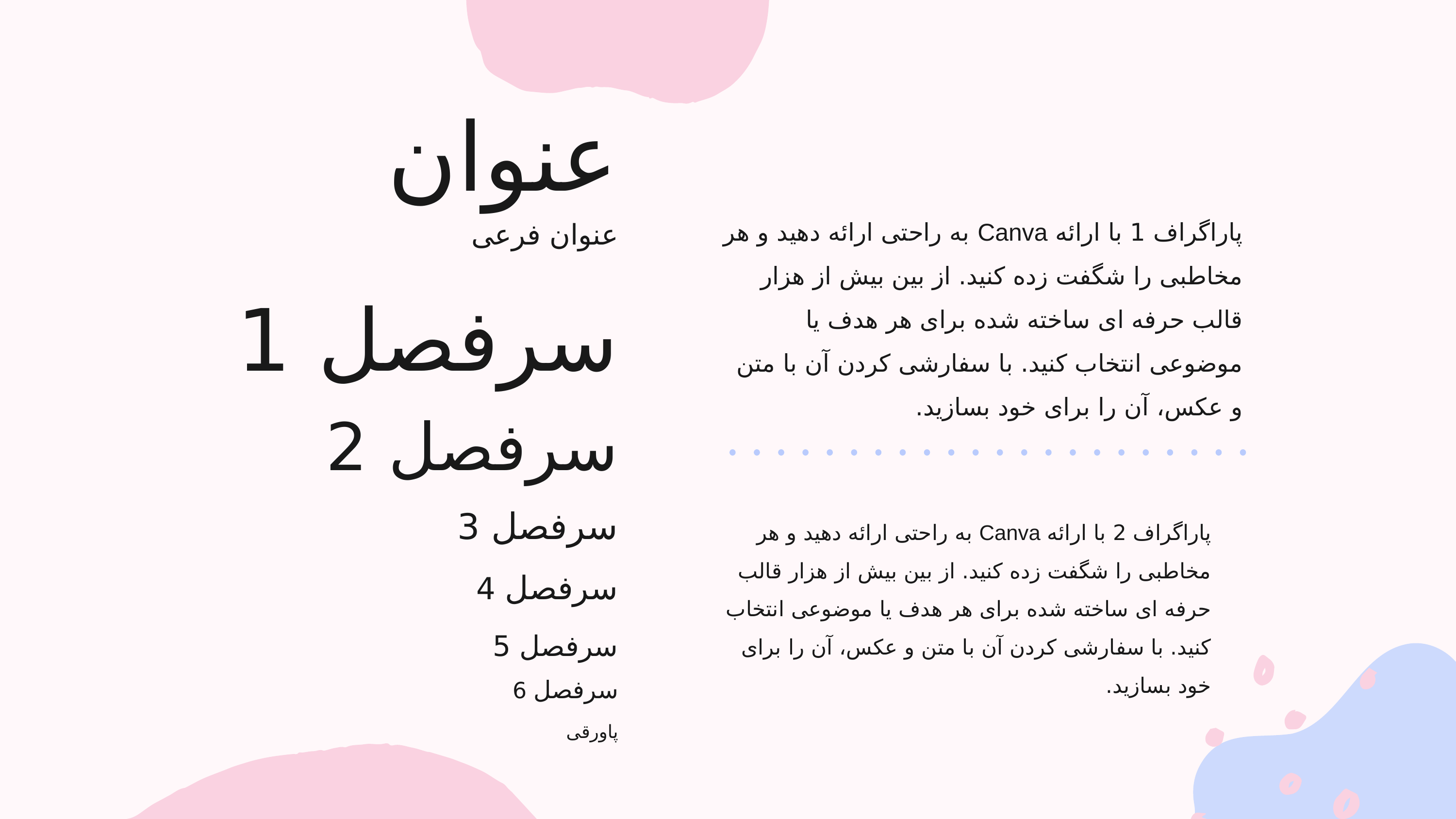

عنوان
پاراگراف 1 با ارائه Canva به راحتی ارائه دهید و هر مخاطبی را شگفت زده کنید. از بین بیش از هزار قالب حرفه ای ساخته شده برای هر هدف یا موضوعی انتخاب کنید. با سفارشی کردن آن با متن و عکس، آن را برای خود بسازید.
عنوان فرعی
سرفصل 1
سرفصل 2
سرفصل 3
پاراگراف 2 با ارائه Canva به راحتی ارائه دهید و هر مخاطبی را شگفت زده کنید. از بین بیش از هزار قالب حرفه ای ساخته شده برای هر هدف یا موضوعی انتخاب کنید. با سفارشی کردن آن با متن و عکس، آن را برای خود بسازید.
سرفصل 4
سرفصل 5

سرفصل 6
پاورقی